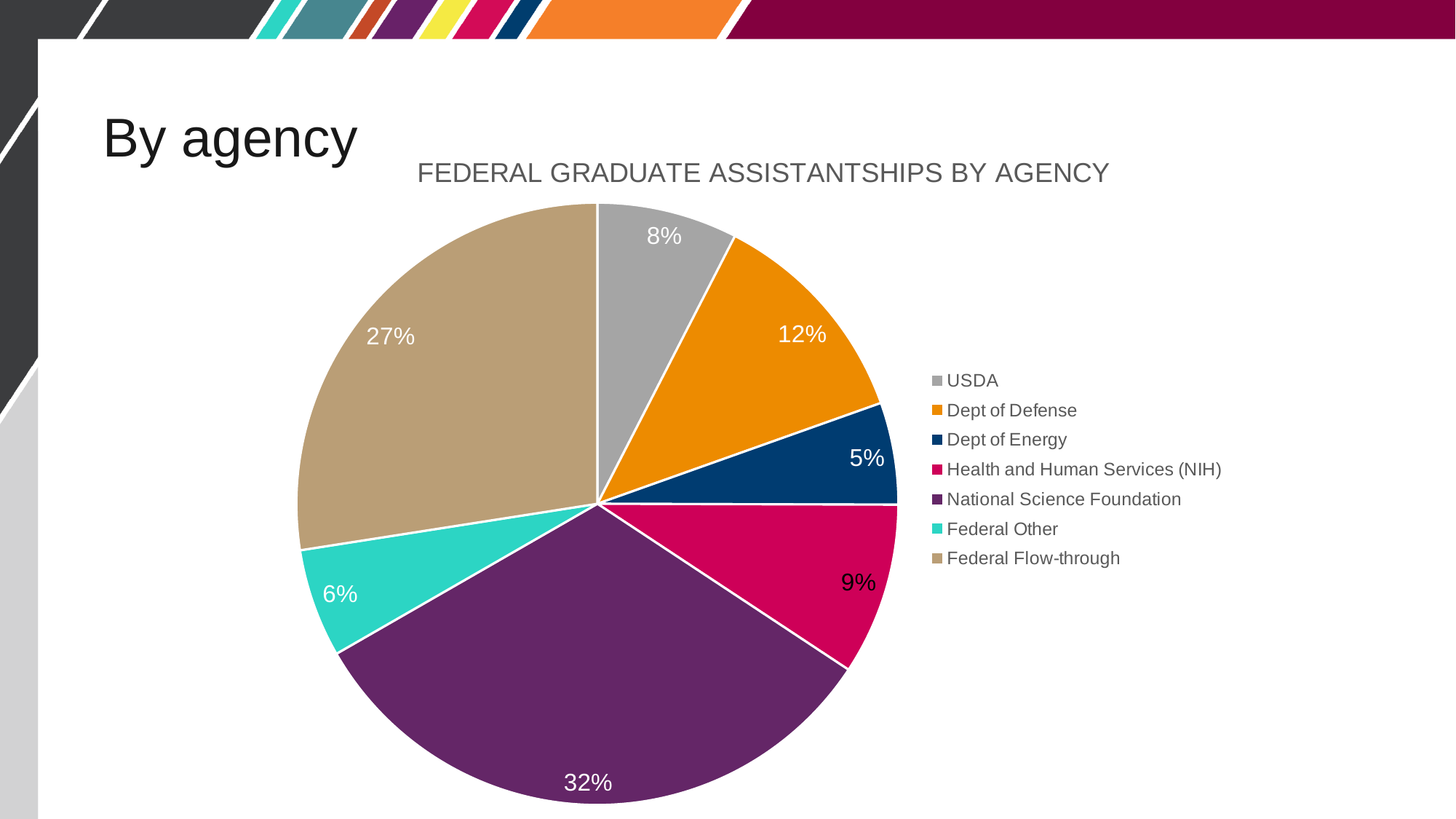

# By agency

### Chart: FEDERAL GRADUATE ASSISTANTSHIPS BY AGENCY

| Category |  |
|---|---|
| USDA | 153.0 |
| Dept of Defense | 243.0 |
| Dept of Energy | 111.0 |
| Health and Human Services (NIH) | 187.0 |
| National Science Foundation | 656.0 |
| Federal Other | 118.0 |
| Federal Flow-through | 556.0 |